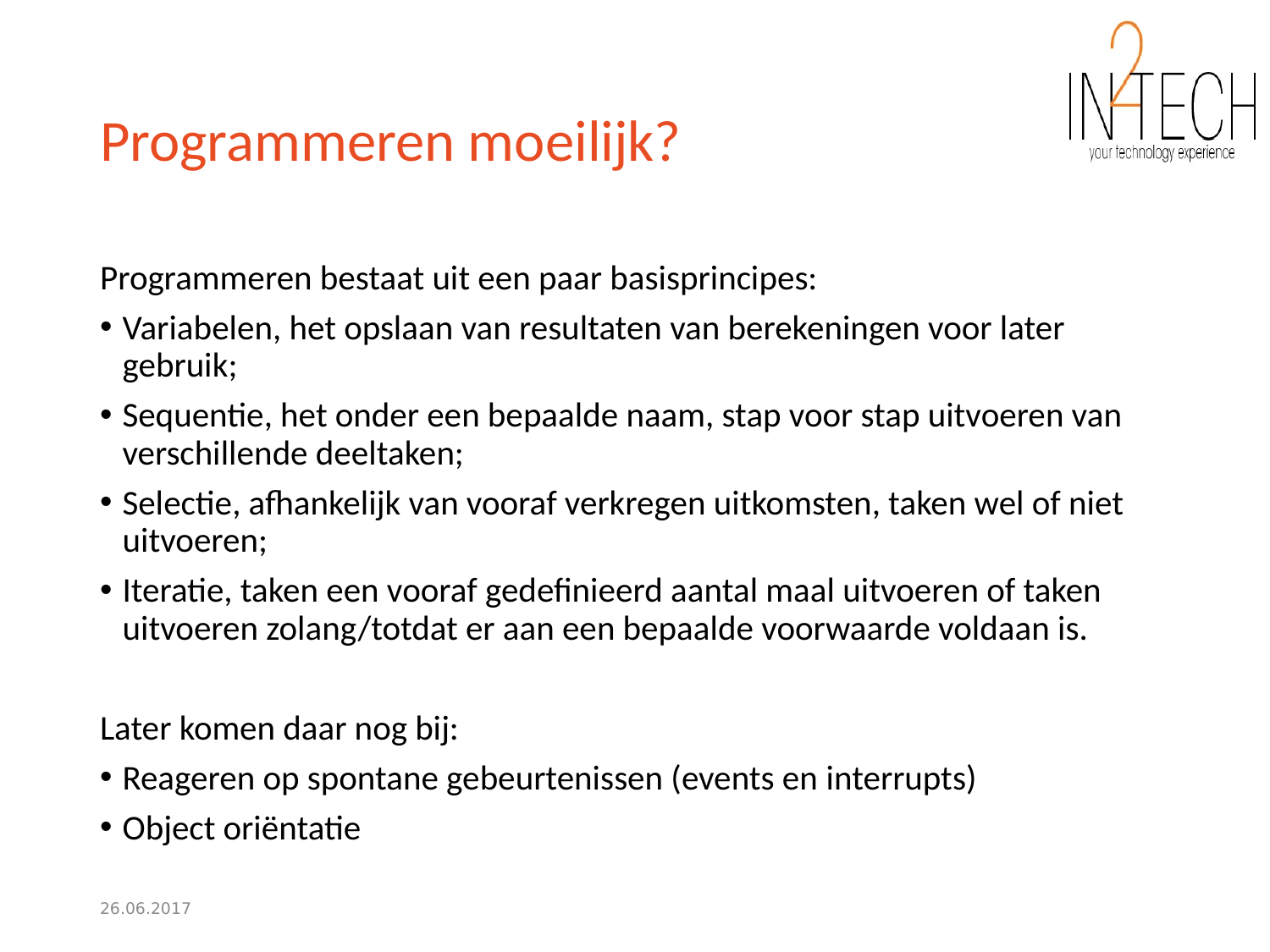

# Programmeren moeilijk?
Programmeren bestaat uit een paar basisprincipes:
Variabelen, het opslaan van resultaten van berekeningen voor later gebruik;
Sequentie, het onder een bepaalde naam, stap voor stap uitvoeren van verschillende deeltaken;
Selectie, afhankelijk van vooraf verkregen uitkomsten, taken wel of niet uitvoeren;
Iteratie, taken een vooraf gedefinieerd aantal maal uitvoeren of taken uitvoeren zolang/totdat er aan een bepaalde voorwaarde voldaan is.

Later komen daar nog bij:
Reageren op spontane gebeurtenissen (events en interrupts)
Object oriëntatie
26.06.2017